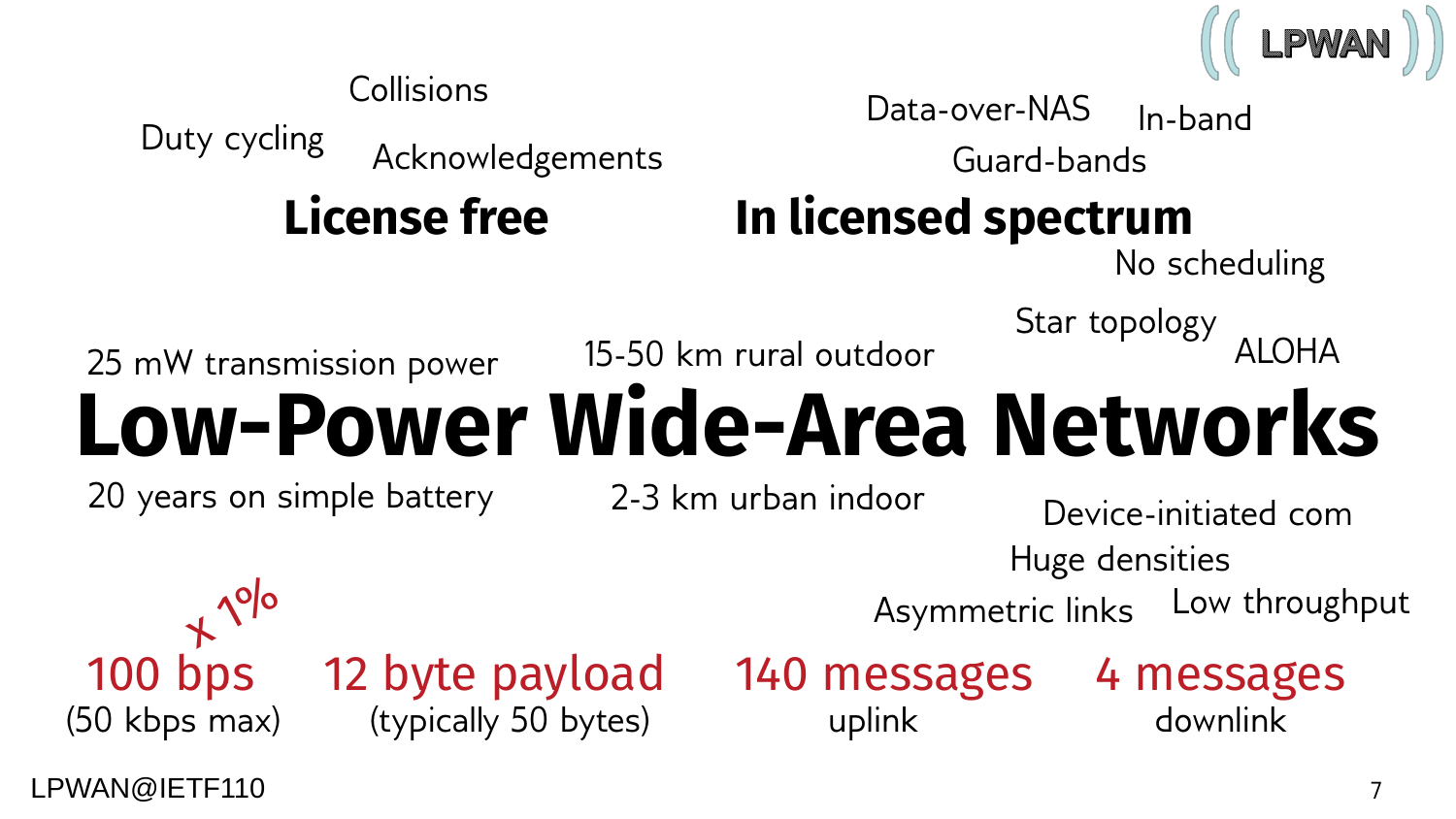

Collisions
Data-over-NAS
In-band
Duty cycling
Acknowledgements
Guard-bands
License free
In licensed spectrum
No scheduling
Star topology
ALOHA
15-50 km rural outdoor
25 mW transmission power
Low-Power Wide-Area Networks
20 years on simple battery
2-3 km urban indoor
Device-initiated com
Huge densities
Low throughput
x 1%
Asymmetric links
100 bps
12 byte payload
140 messages
4 messages
(50 kbps max)
(typically 50 bytes)
uplink
downlink
7